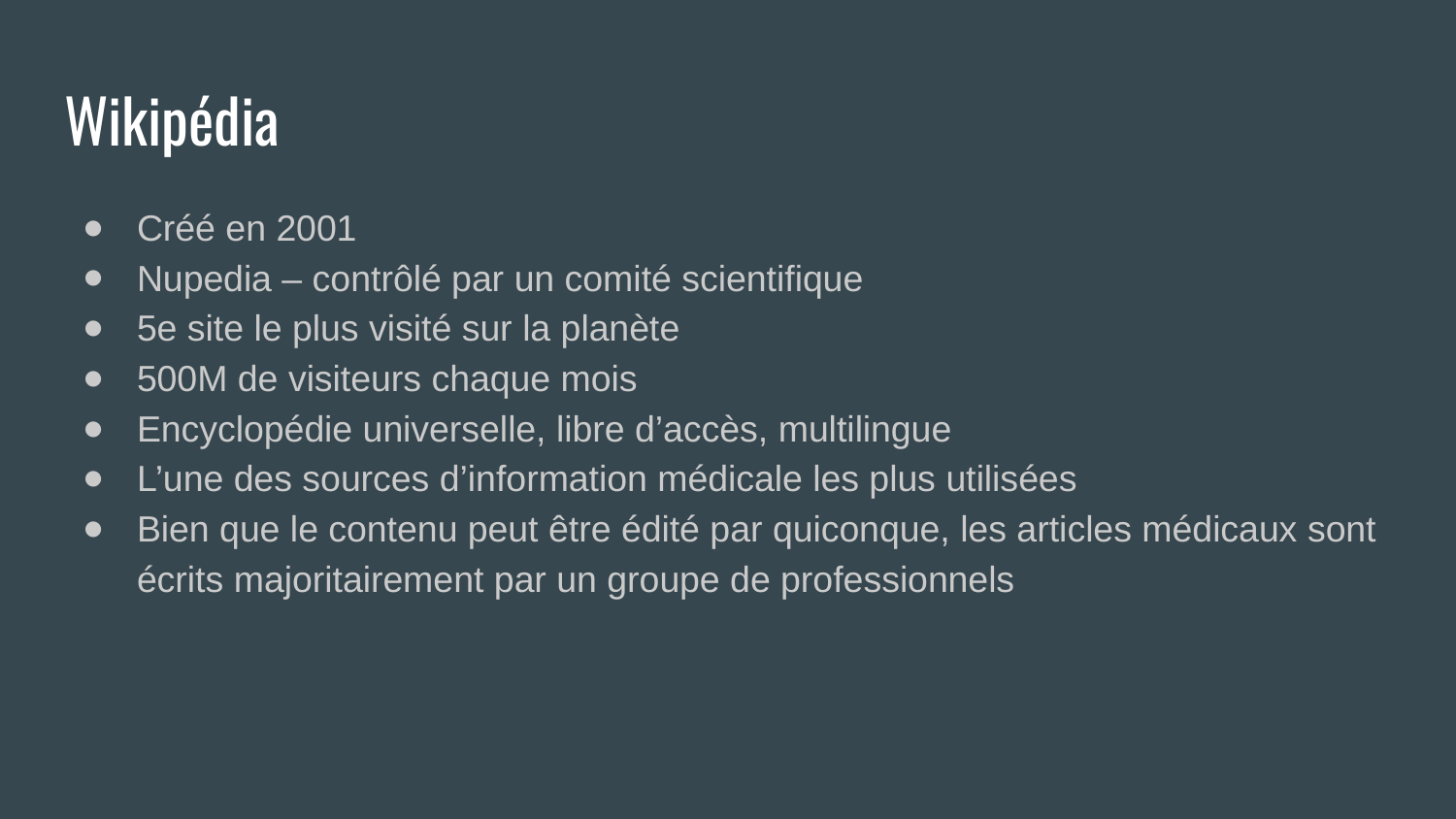

# Wikipédia
Créé en 2001
Nupedia – contrôlé par un comité scientifique
5e site le plus visité sur la planète
500M de visiteurs chaque mois
Encyclopédie universelle, libre d’accès, multilingue
L’une des sources d’information médicale les plus utilisées
Bien que le contenu peut être édité par quiconque, les articles médicaux sont écrits majoritairement par un groupe de professionnels